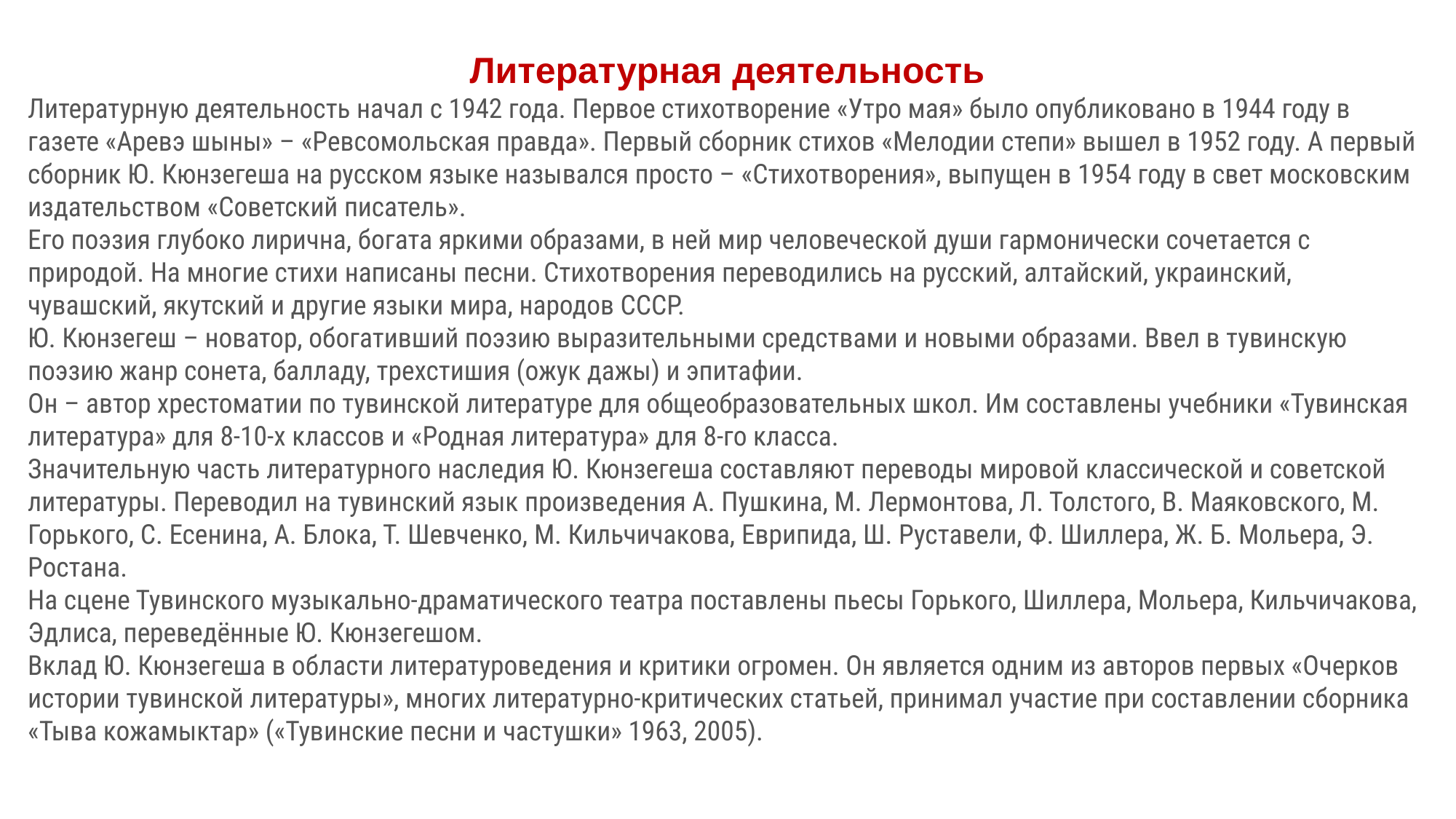

Литературная деятельность
Литературную деятельность начал с 1942 года. Первое стихотворение «Утро мая» было опубликовано в 1944 году в газете «Аревэ шыны» – «Ревсомольская правда». Первый сборник стихов «Мелодии степи» вышел в 1952 году. А первый сборник Ю. Кюнзегеша на русском языке назывался просто – «Стихотворения», выпущен в 1954 году в свет московским издательством «Советский писатель».
Его поэзия глубоко лирична, богата яркими образами, в ней мир человеческой души гармонически сочетается с природой. На многие стихи написаны песни. Стихотворения переводились на русский, алтайский, украинский, чувашский, якутский и другие языки мира, народов СССР.
Ю. Кюнзегеш – новатор, обогативший поэзию выразительными средствами и новыми образами. Ввел в тувинскую поэзию жанр сонета, балладу, трехстишия (ожук дажы) и эпитафии.
Он – автор хрестоматии по тувинской литературе для общеобразовательных школ. Им составлены учебники «Тувинская литература» для 8-10-х классов и «Родная литература» для 8-го класса.
Значительную часть литературного наследия Ю. Кюнзегеша составляют переводы мировой классической и советской литературы. Переводил на тувинский язык произведения А. Пушкина, М. Лермонтова, Л. Толстого, В. Маяковского, М. Горького, С. Есенина, А. Блока, Т. Шевченко, М. Кильчичакова, Еврипида, Ш. Руставели, Ф. Шиллера, Ж. Б. Мольера, Э. Ростана.
На сцене Тувинского музыкально-драматического театра поставлены пьесы Горького, Шиллера, Мольера, Кильчичакова, Эдлиса, переведённые Ю. Кюнзегешом.
Вклад Ю. Кюнзегеша в области литературоведения и критики огромен. Он является одним из авторов первых «Очерков истории тувинской литературы», многих литературно-критических статьей, принимал участие при составлении сборника «Тыва кожамыктар» («Тувинские песни и частушки» 1963, 2005).